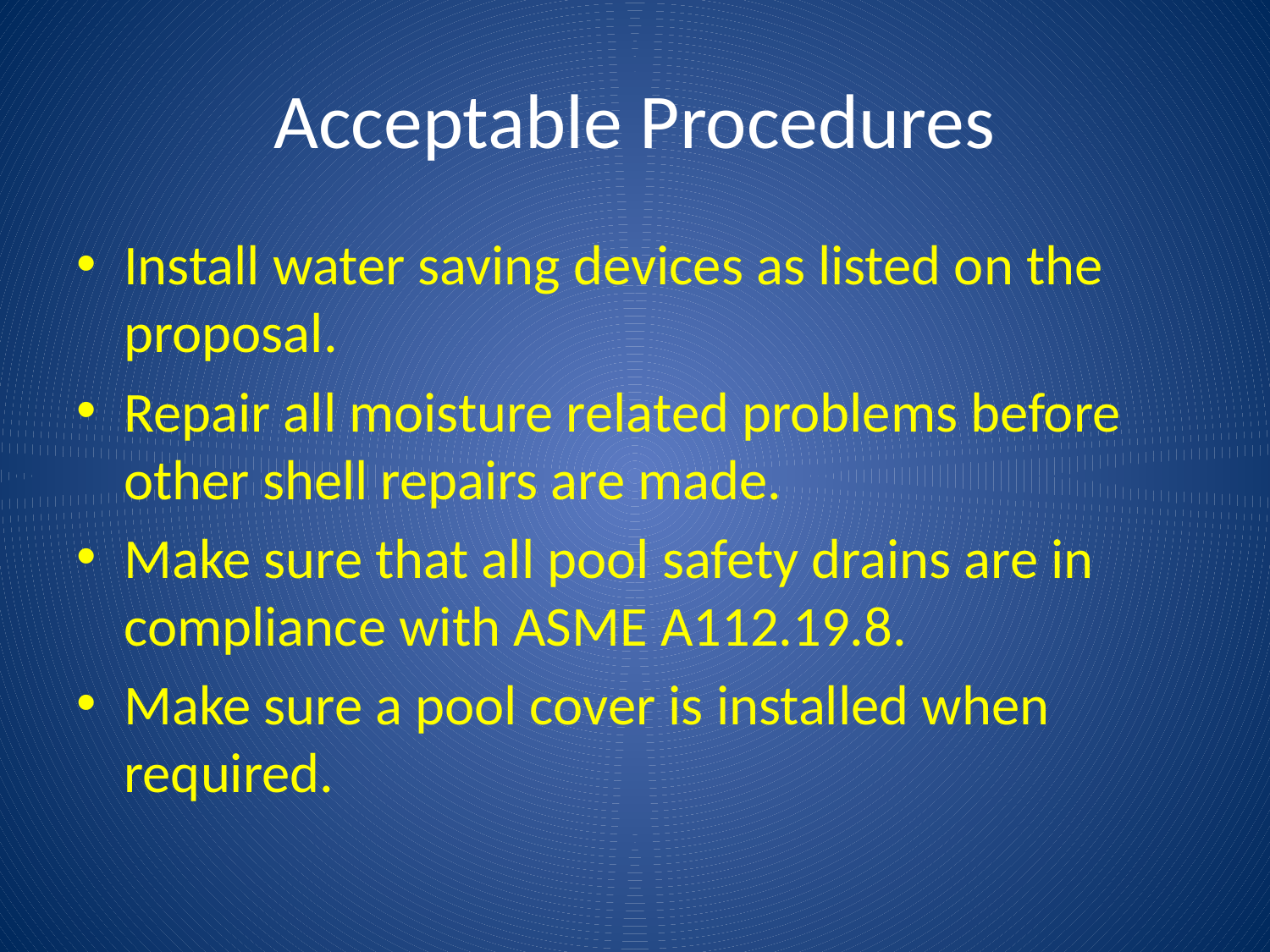

# Acceptable Procedures
Install water saving devices as listed on the proposal.
Repair all moisture related problems before other shell repairs are made.
Make sure that all pool safety drains are in compliance with ASME A112.19.8.
Make sure a pool cover is installed when required.